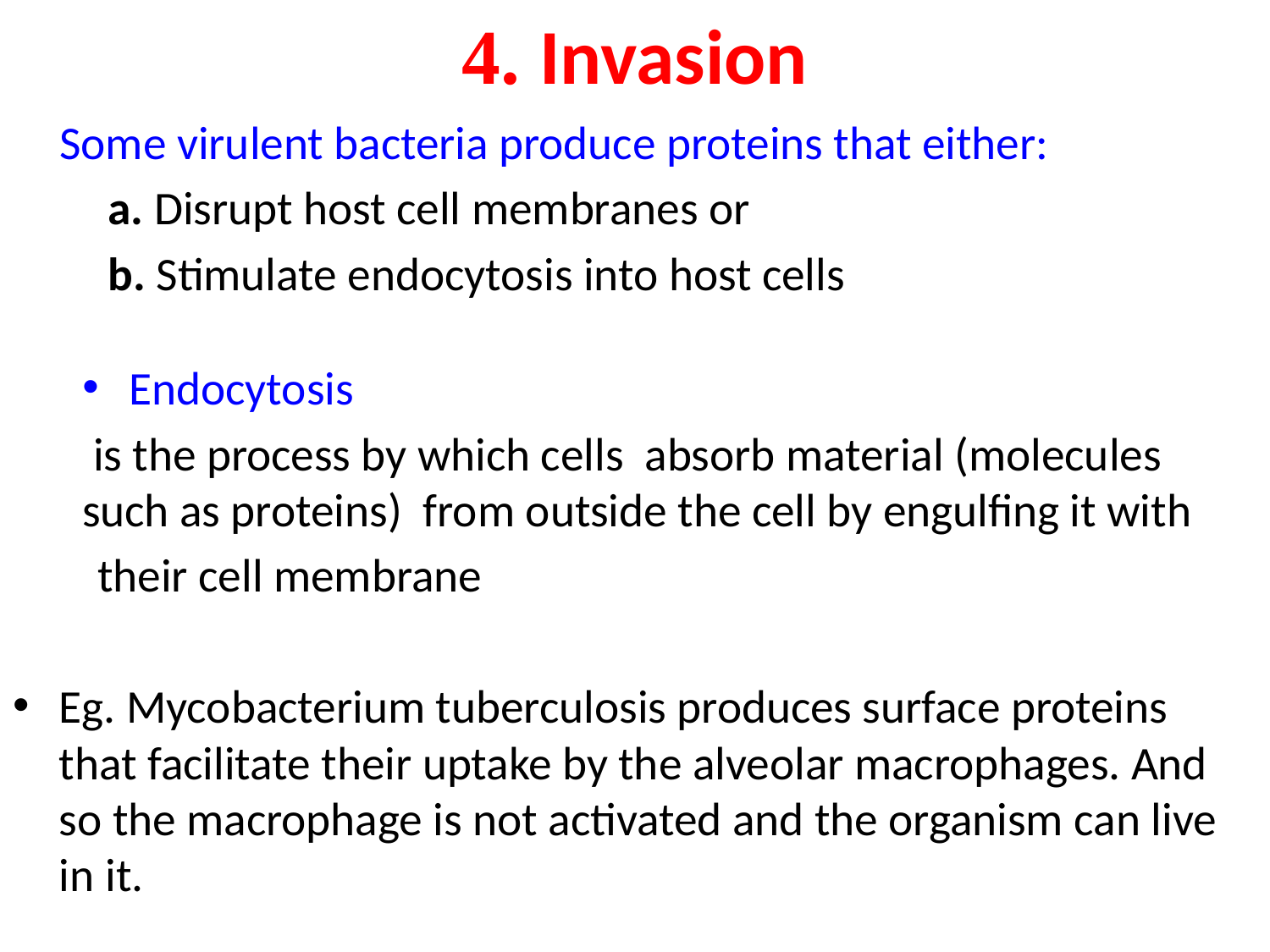

# 4. Invasion
 Some virulent bacteria produce proteins that either:
 a. Disrupt host cell membranes or
 b. Stimulate endocytosis into host cells

Endocytosis
 is the process by which cells  absorb material (molecules such as proteins)  from outside the cell by engulfing it with
their cell membrane

Eg. Mycobacterium tuberculosis produces surface proteins that facilitate their uptake by the alveolar macrophages. And so the macrophage is not activated and the organism can live in it.